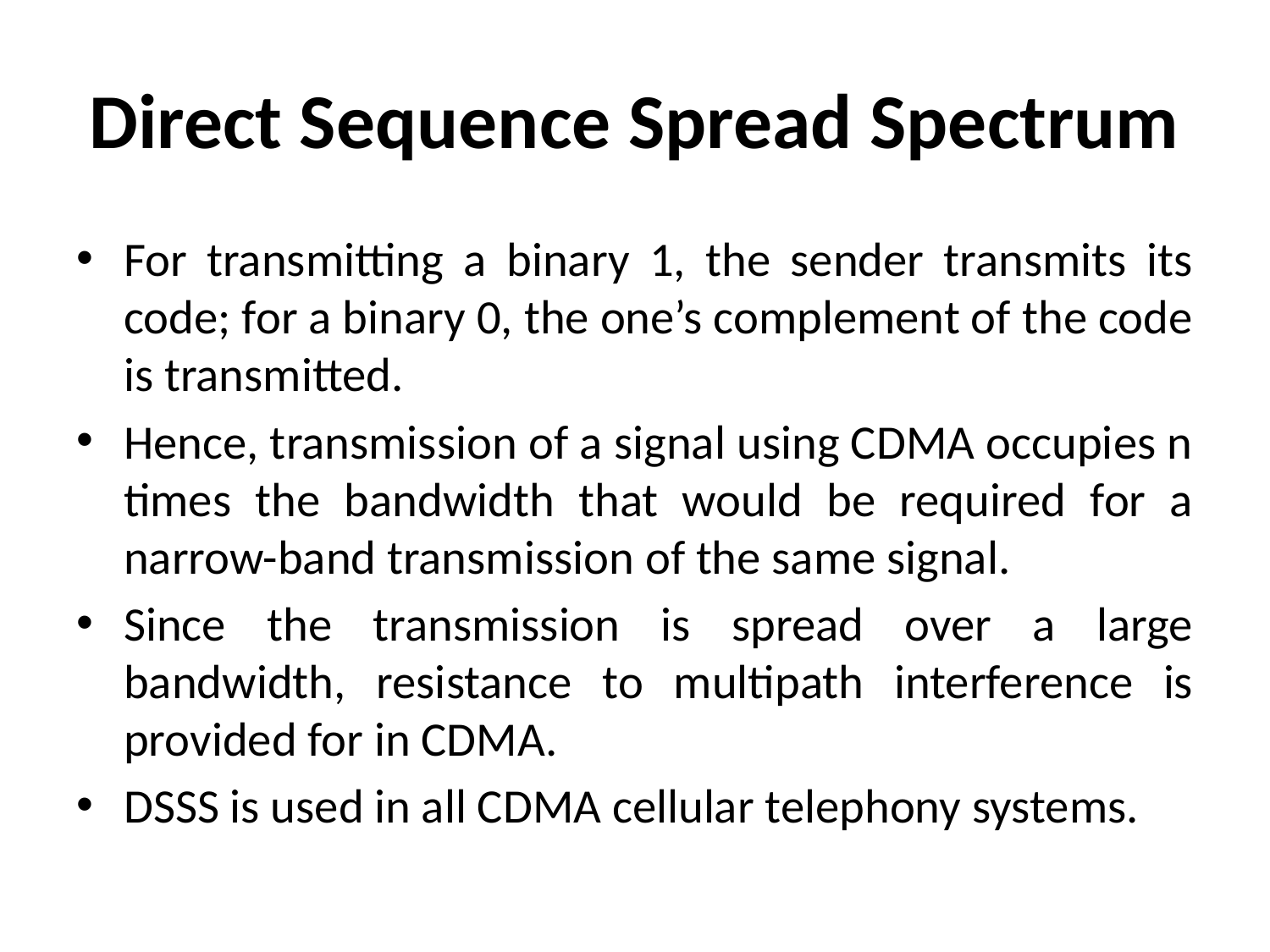

# Direct Sequence Spread Spectrum
For transmitting a binary 1, the sender transmits its code; for a binary 0, the one’s complement of the code is transmitted.
Hence, transmission of a signal using CDMA occupies n times the bandwidth that would be required for a narrow-band transmission of the same signal.
Since the transmission is spread over a large bandwidth, resistance to multipath interference is provided for in CDMA.
DSSS is used in all CDMA cellular telephony systems.